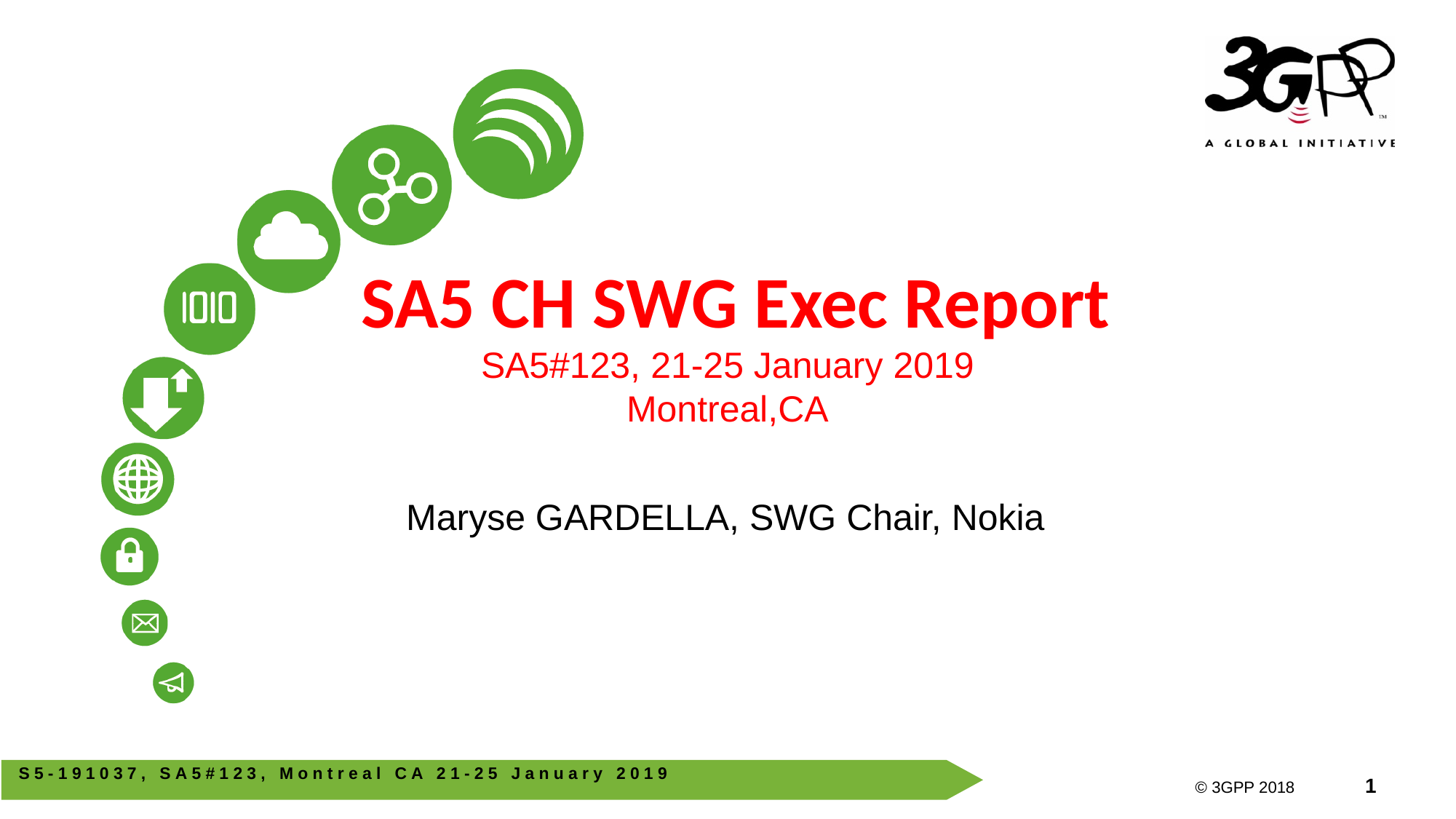

# SA5 CH SWG Exec Report SA5#123, 21-25 January 2019 Montreal,CA
Maryse GARDELLA, SWG Chair, Nokia